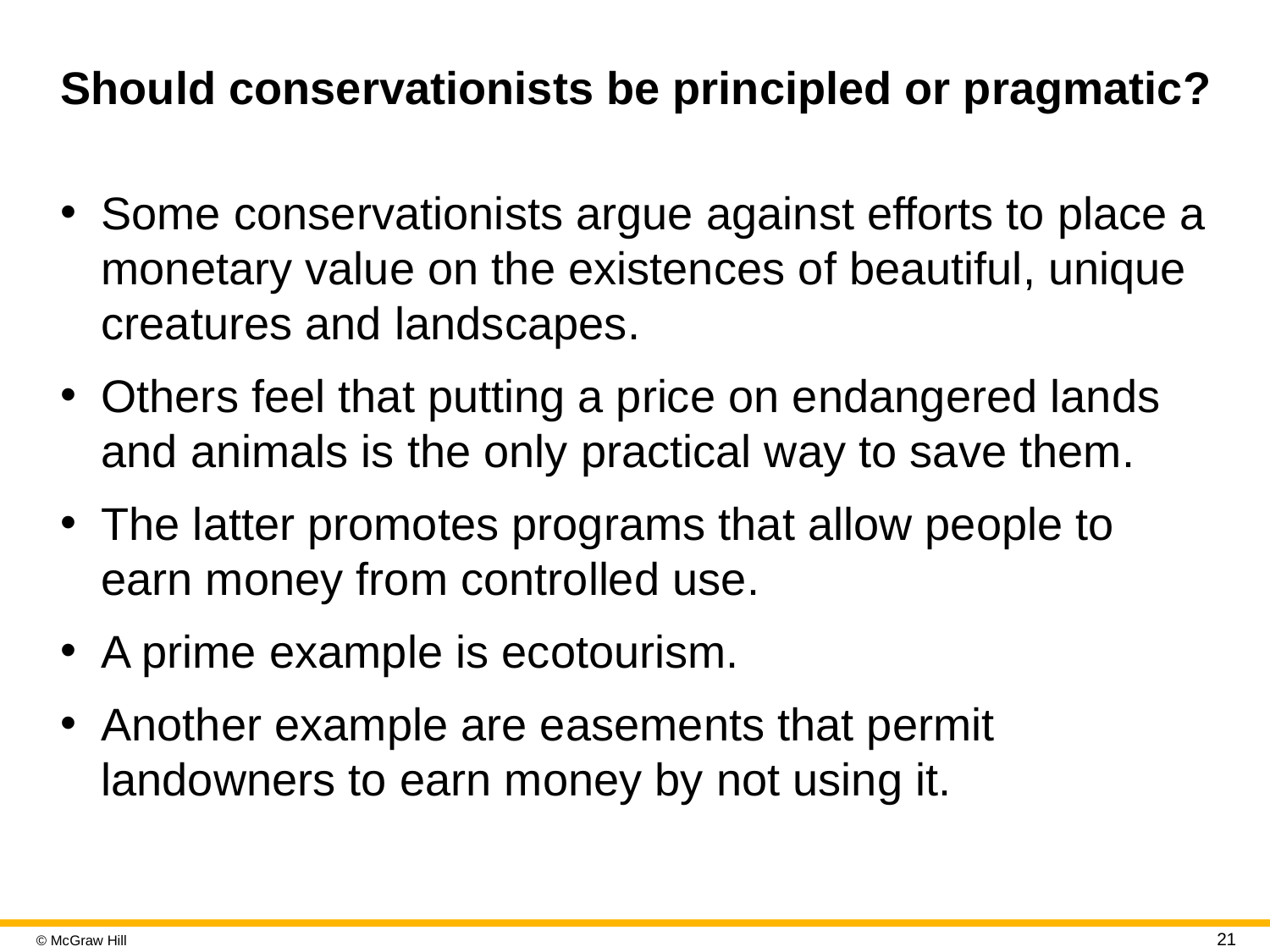

# Should conservationists be principled or pragmatic?
Some conservationists argue against efforts to place a monetary value on the existences of beautiful, unique creatures and landscapes.
Others feel that putting a price on endangered lands and animals is the only practical way to save them.
The latter promotes programs that allow people to earn money from controlled use.
A prime example is ecotourism.
Another example are easements that permit landowners to earn money by not using it.